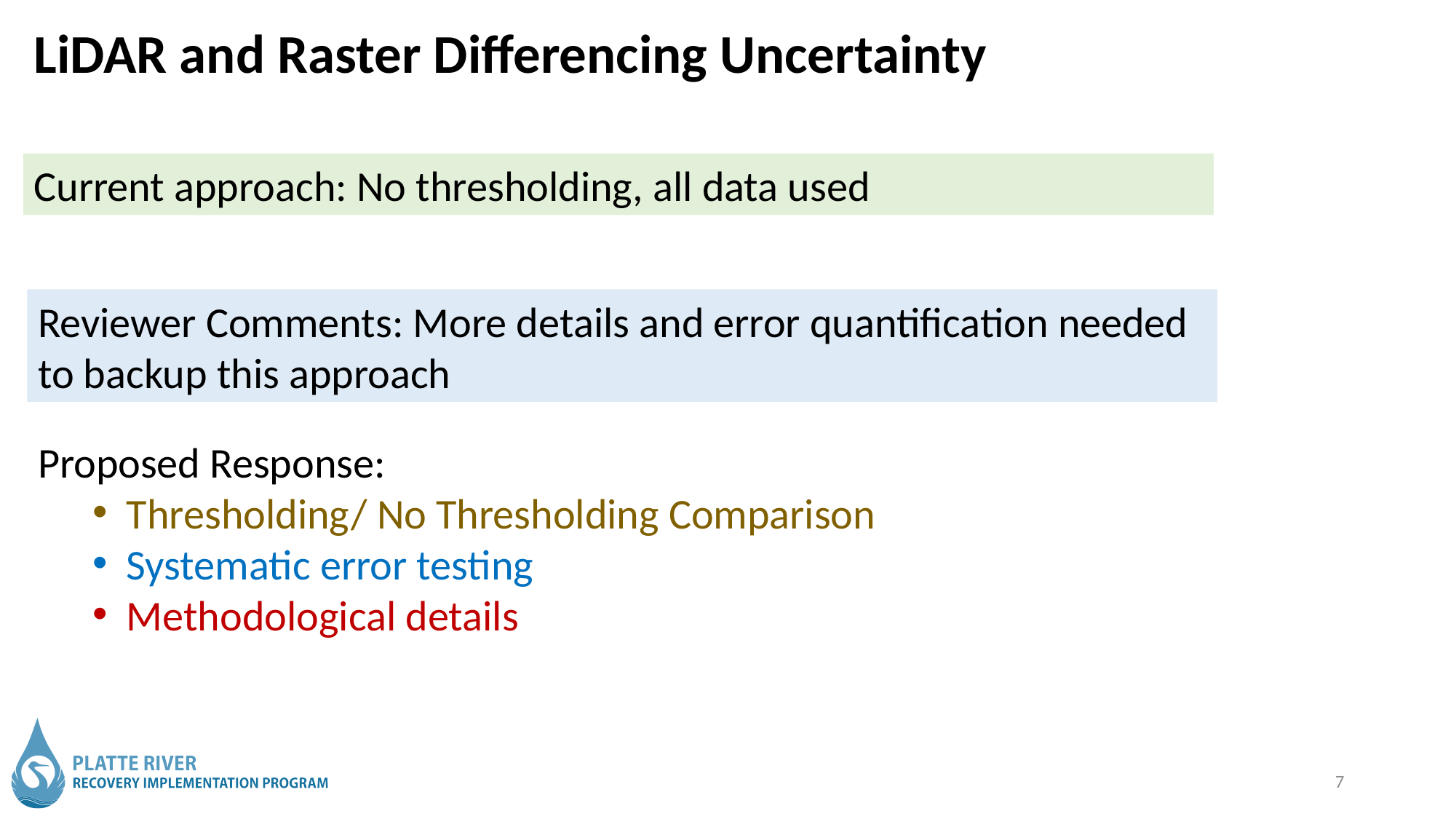

LiDAR and Raster Differencing Uncertainty
Current approach: No thresholding, all data used
Reviewer Comments: More details and error quantification needed to backup this approach
Proposed Response:
Thresholding/ No Thresholding Comparison
Systematic error testing
Methodological details
7